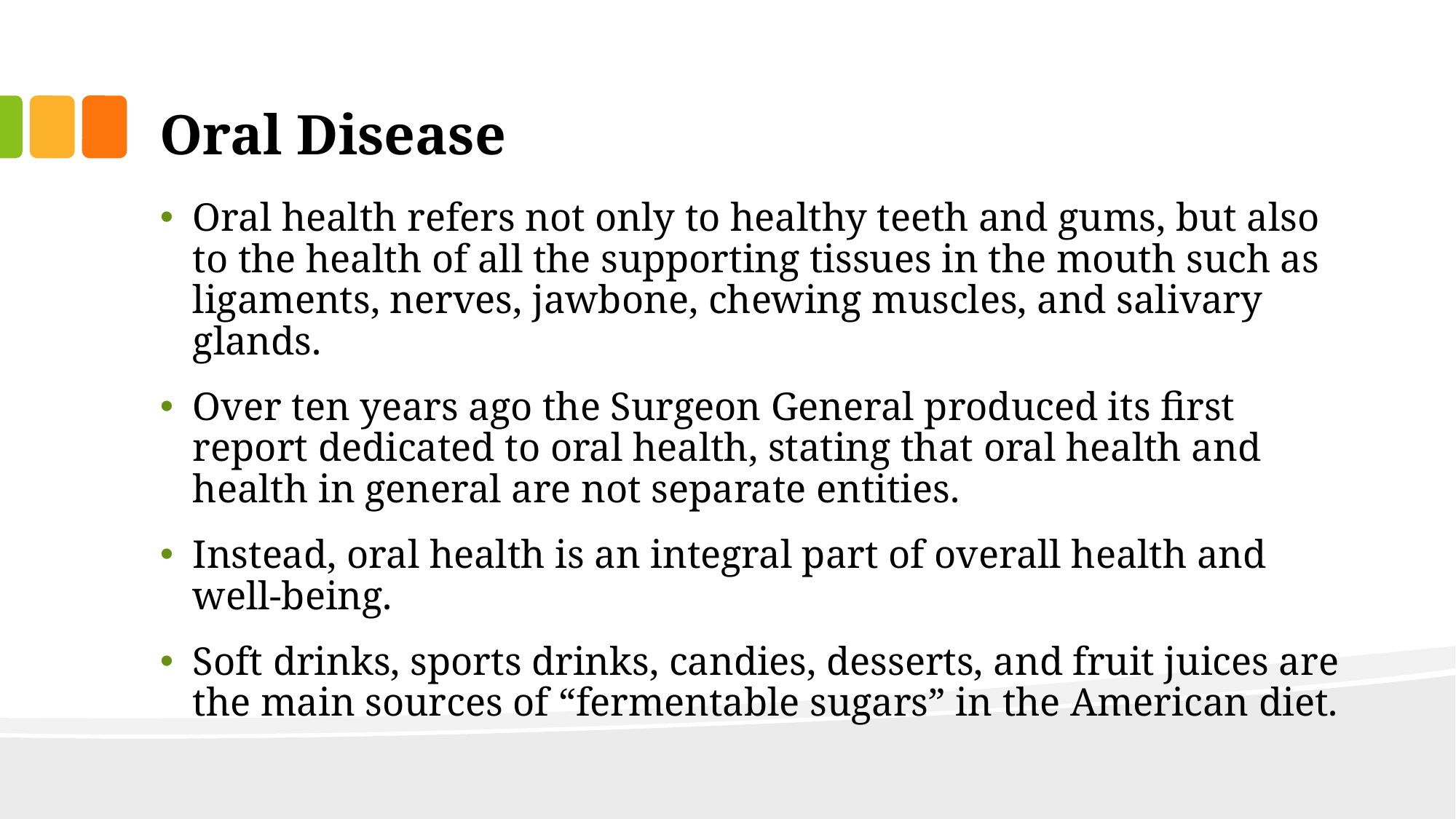

# Oral Disease
Oral health refers not only to healthy teeth and gums, but also to the health of all the supporting tissues in the mouth such as ligaments, nerves, jawbone, chewing muscles, and salivary glands.
Over ten years ago the Surgeon General produced its first report dedicated to oral health, stating that oral health and health in general are not separate entities.
Instead, oral health is an integral part of overall health and well-being.
Soft drinks, sports drinks, candies, desserts, and fruit juices are the main sources of “fermentable sugars” in the American diet.